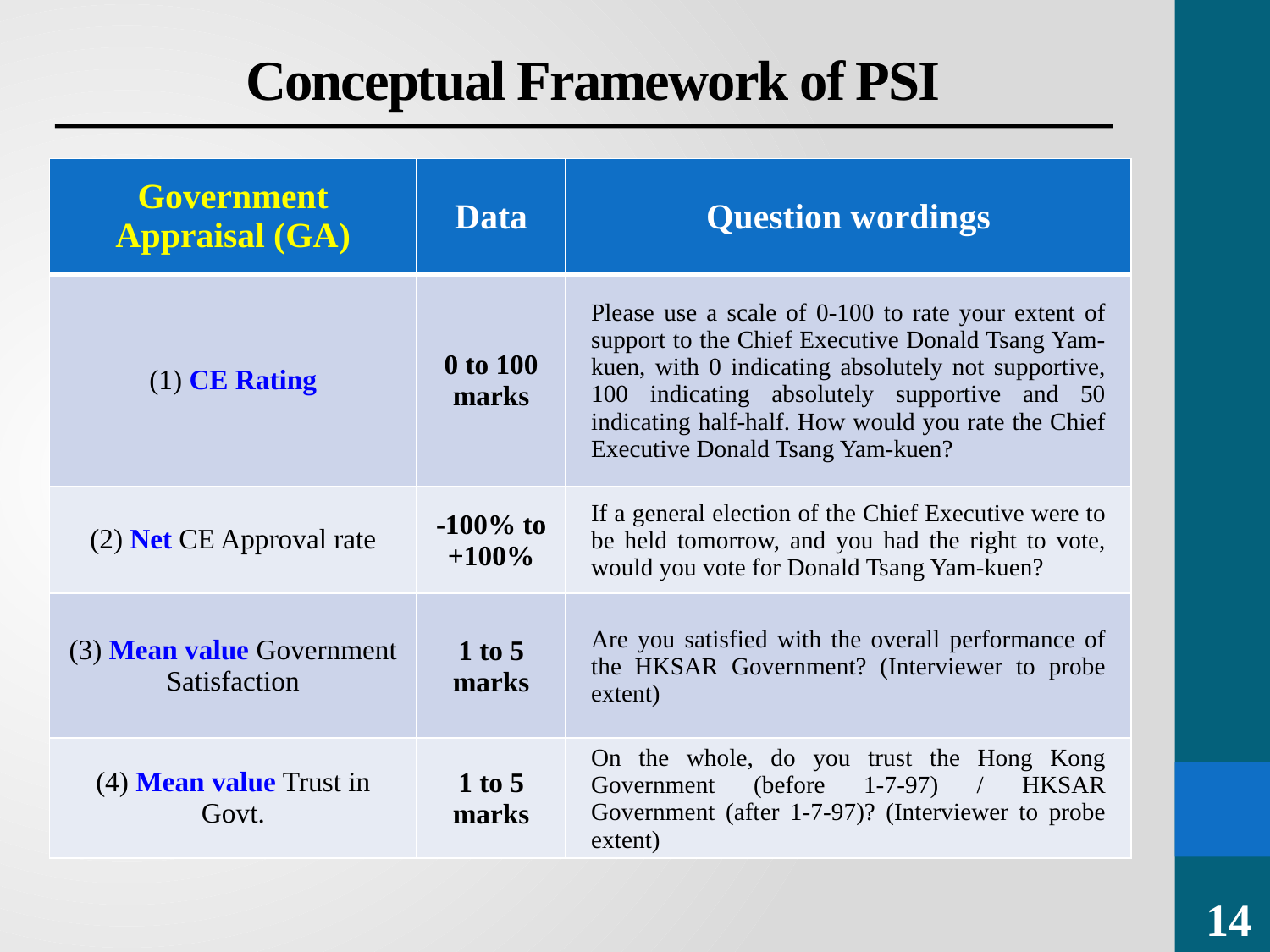

Conceptual Framework of PSI

| Government Appraisal (GA) | Data | Question wordings |
| --- | --- | --- |
| (1) CE Rating | 0 to 100 marks | Please use a scale of 0-100 to rate your extent of support to the Chief Executive Donald Tsang Yam-kuen, with 0 indicating absolutely not supportive, 100 indicating absolutely supportive and 50 indicating half-half. How would you rate the Chief Executive Donald Tsang Yam-kuen? |
| (2) Net CE Approval rate | -100% to +100% | If a general election of the Chief Executive were to be held tomorrow, and you had the right to vote, would you vote for Donald Tsang Yam-kuen? |
| (3) Mean value Government Satisfaction | 1 to 5 marks | Are you satisfied with the overall performance of the HKSAR Government? (Interviewer to probe extent) |
| (4) Mean value Trust in Govt. | 1 to 5 marks | On the whole, do you trust the Hong Kong Government (before 1-7-97) / HKSAR Government (after 1-7-97)? (Interviewer to probe extent) |
14